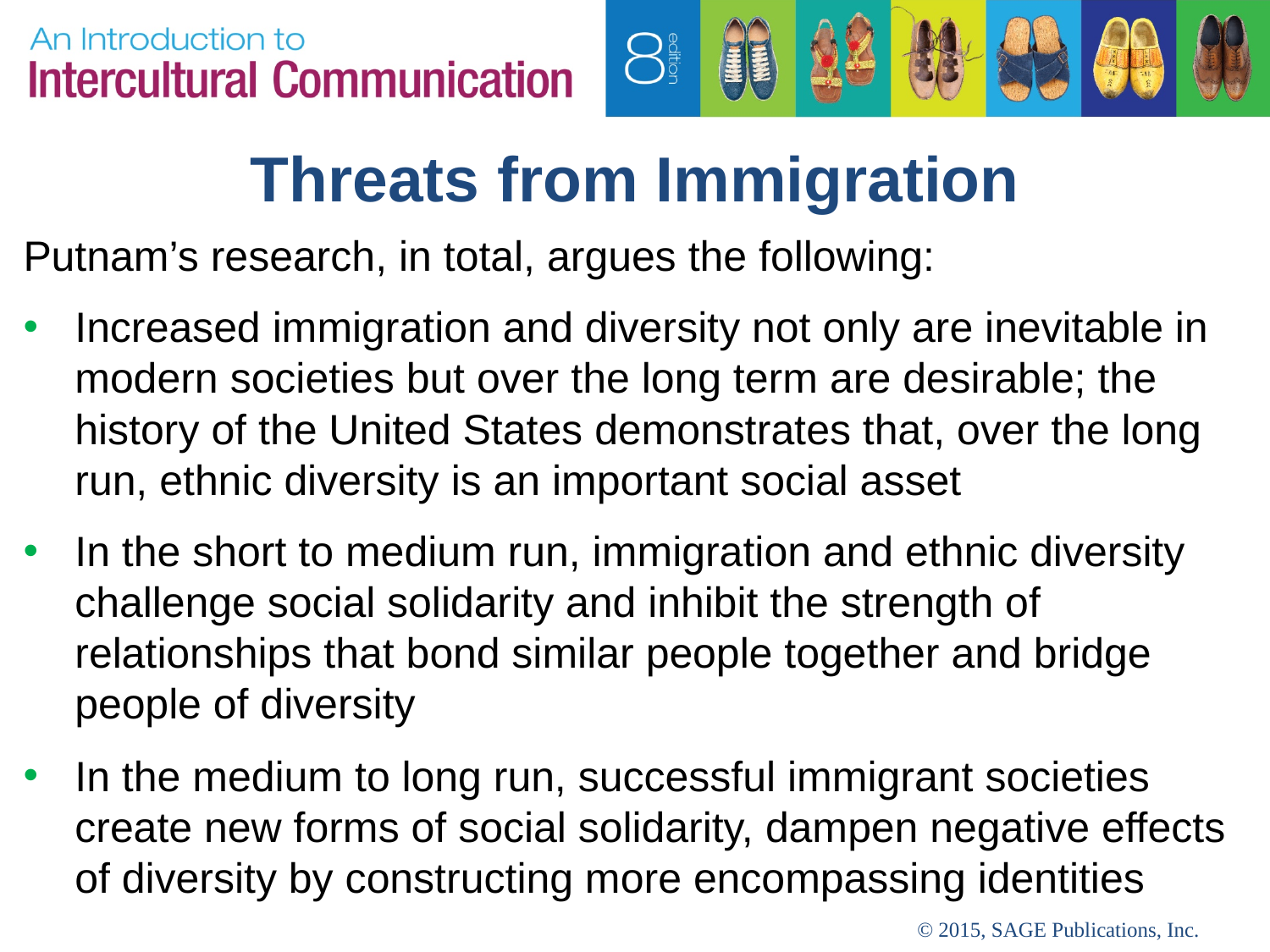

# Threats from Immigration
Putnam’s research, in total, argues the following:
Increased immigration and diversity not only are inevitable in modern societies but over the long term are desirable; the history of the United States demonstrates that, over the long run, ethnic diversity is an important social asset
In the short to medium run, immigration and ethnic diversity challenge social solidarity and inhibit the strength of relationships that bond similar people together and bridge people of diversity
In the medium to long run, successful immigrant societies create new forms of social solidarity, dampen negative effects of diversity by constructing more encompassing identities
© 2015, SAGE Publications, Inc.